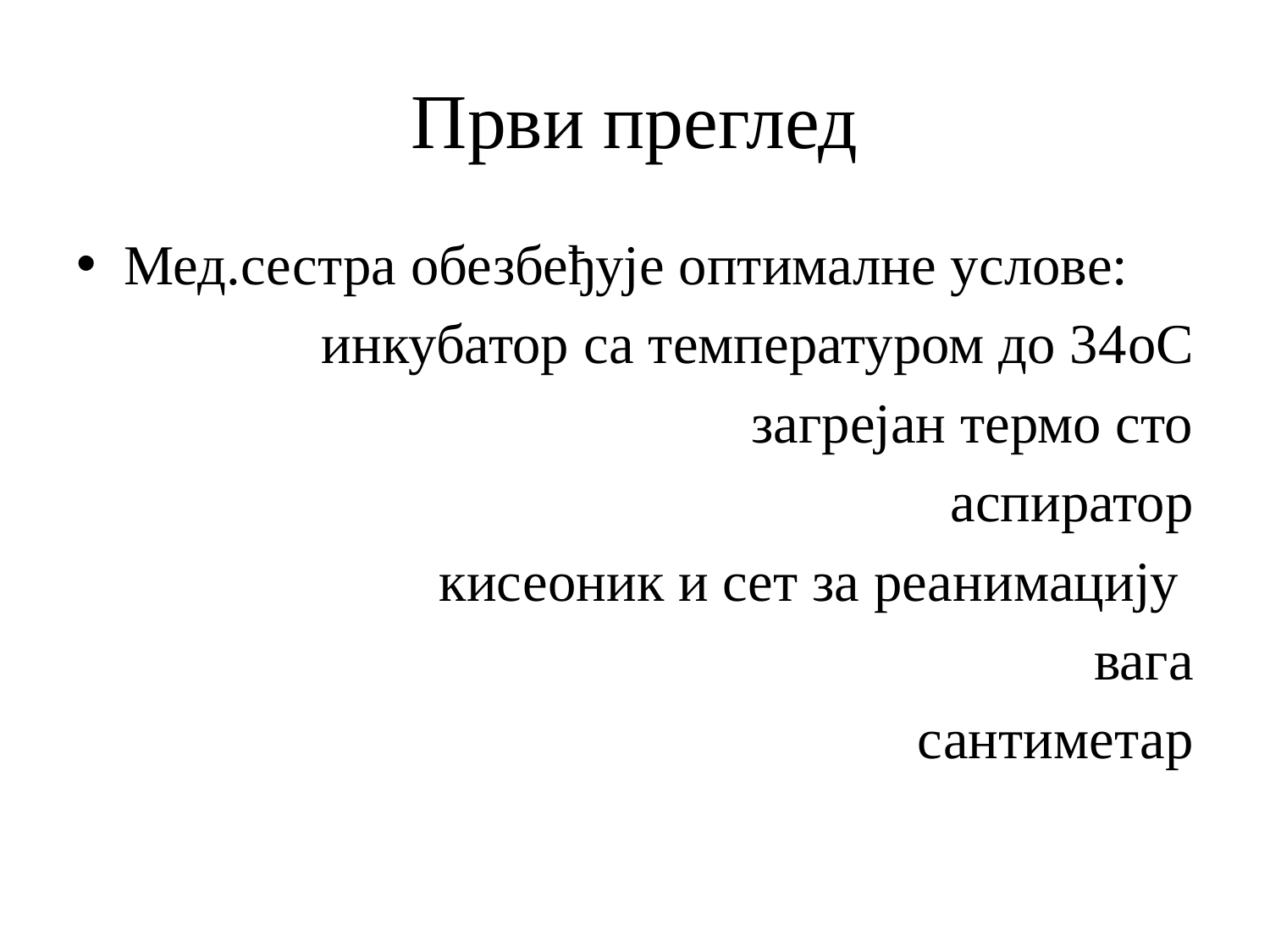

# Први преглед
Мед.сестра обезбеђује оптималне услове:
инкубатор са температуром до 34oC
загрејан термо сто
аспиратор
кисеоник и сет за реанимацију
вага
сантиметар